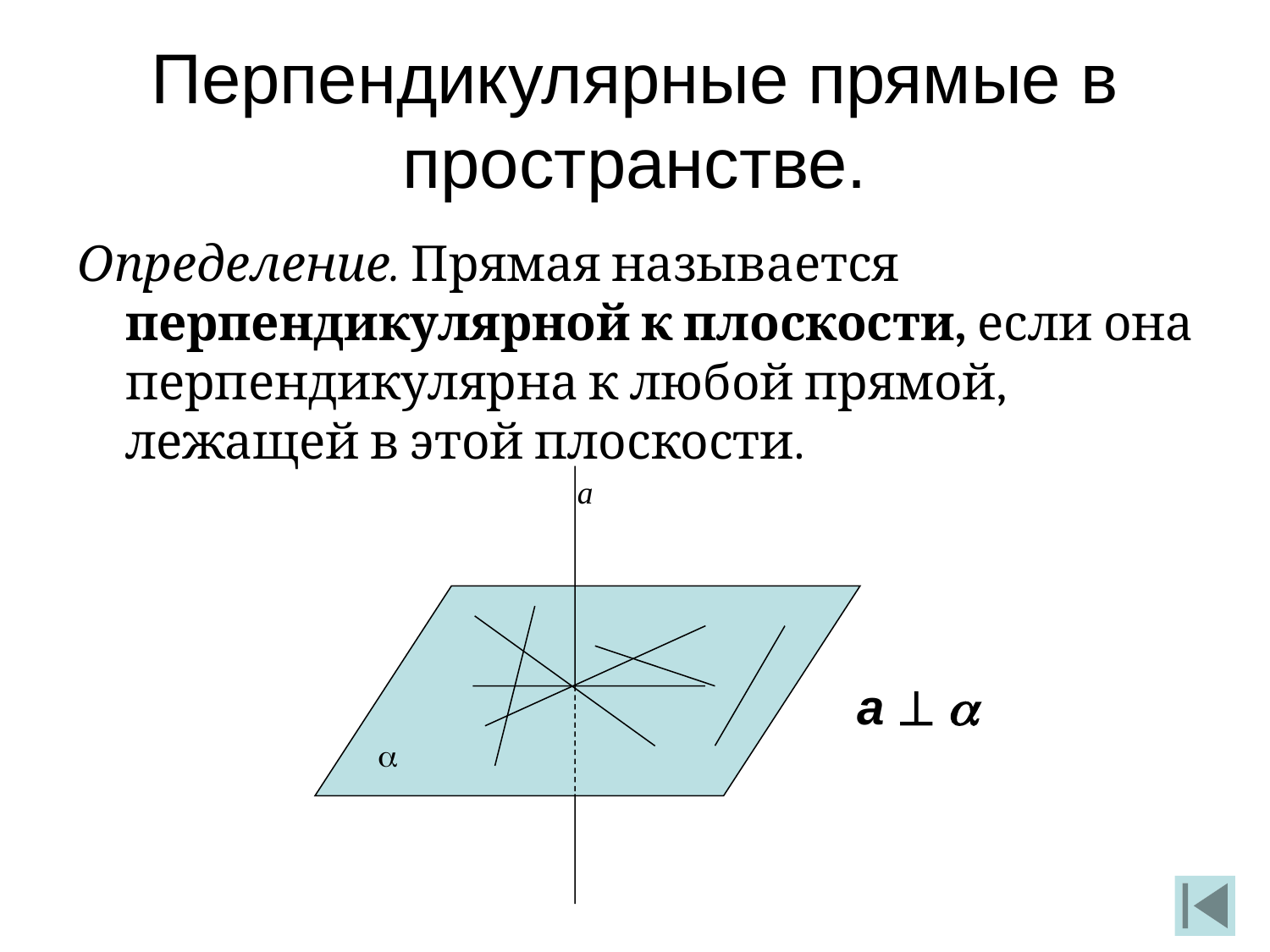

Перпендикулярные прямые в пространстве.
Определение. Прямая называется перпендикулярной к плоскости, если она перпендикулярна к любой прямой, лежащей в этой плоскости.
а

α

a ⊥ α